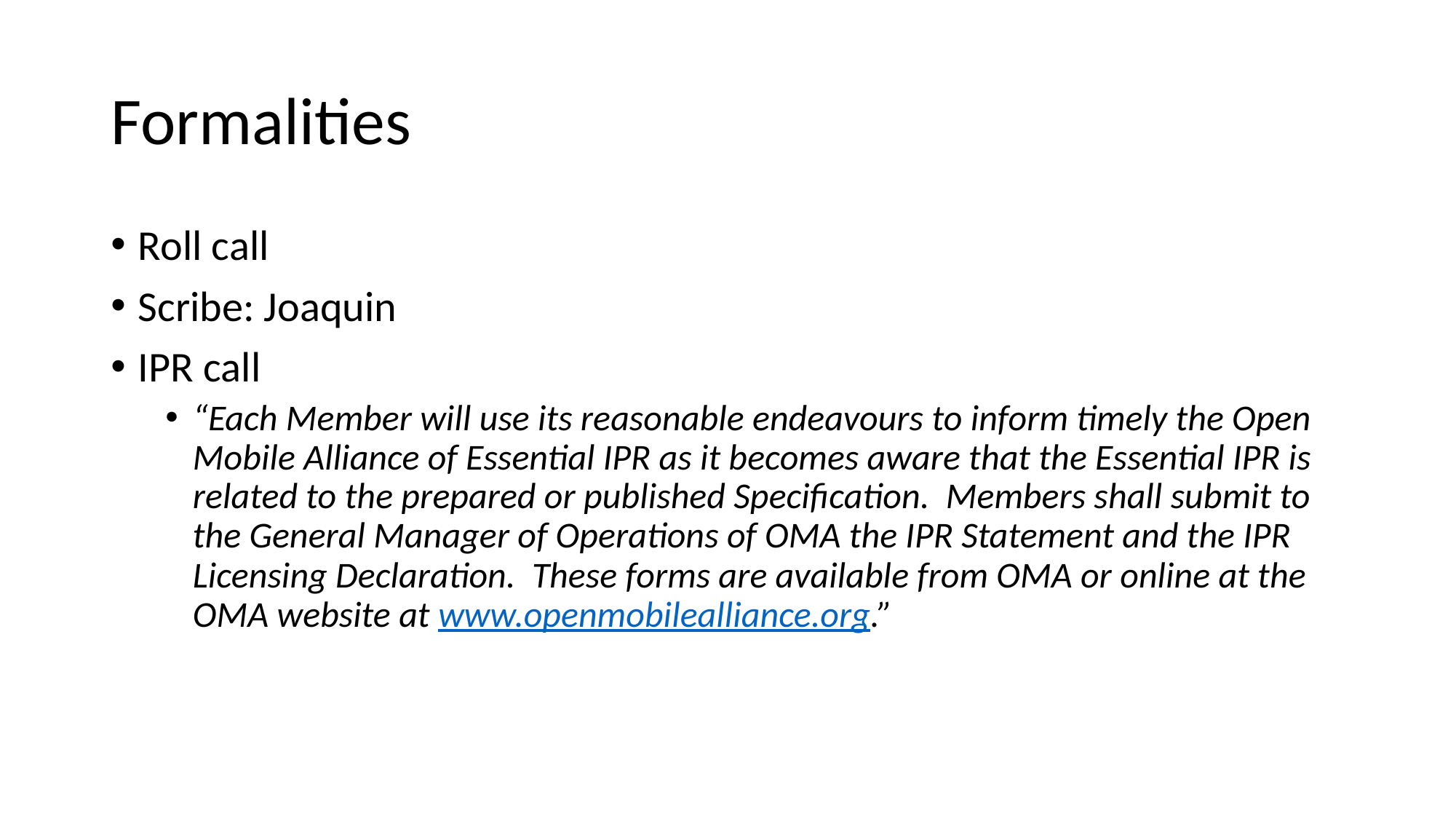

# Formalities
Roll call
Scribe: Joaquin
IPR call
“Each Member will use its reasonable endeavours to inform timely the Open Mobile Alliance of Essential IPR as it becomes aware that the Essential IPR is related to the prepared or published Specification.  Members shall submit to the General Manager of Operations of OMA the IPR Statement and the IPR Licensing Declaration.  These forms are available from OMA or online at the OMA website at www.openmobilealliance.org.”